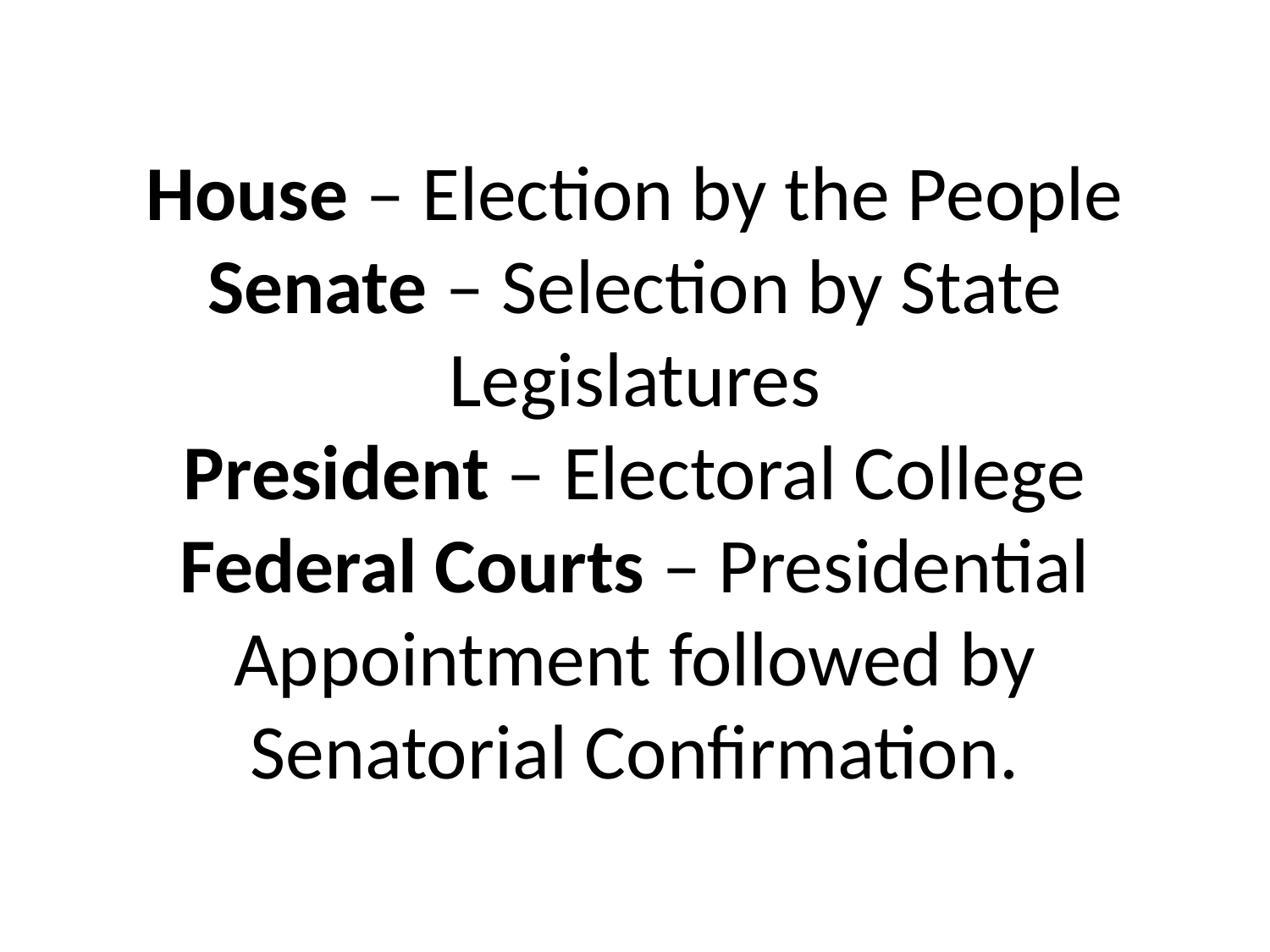

# House – Election by the People Senate – Selection by State Legislatures President – Electoral College Federal Courts – Presidential Appointment followed by Senatorial Confirmation.